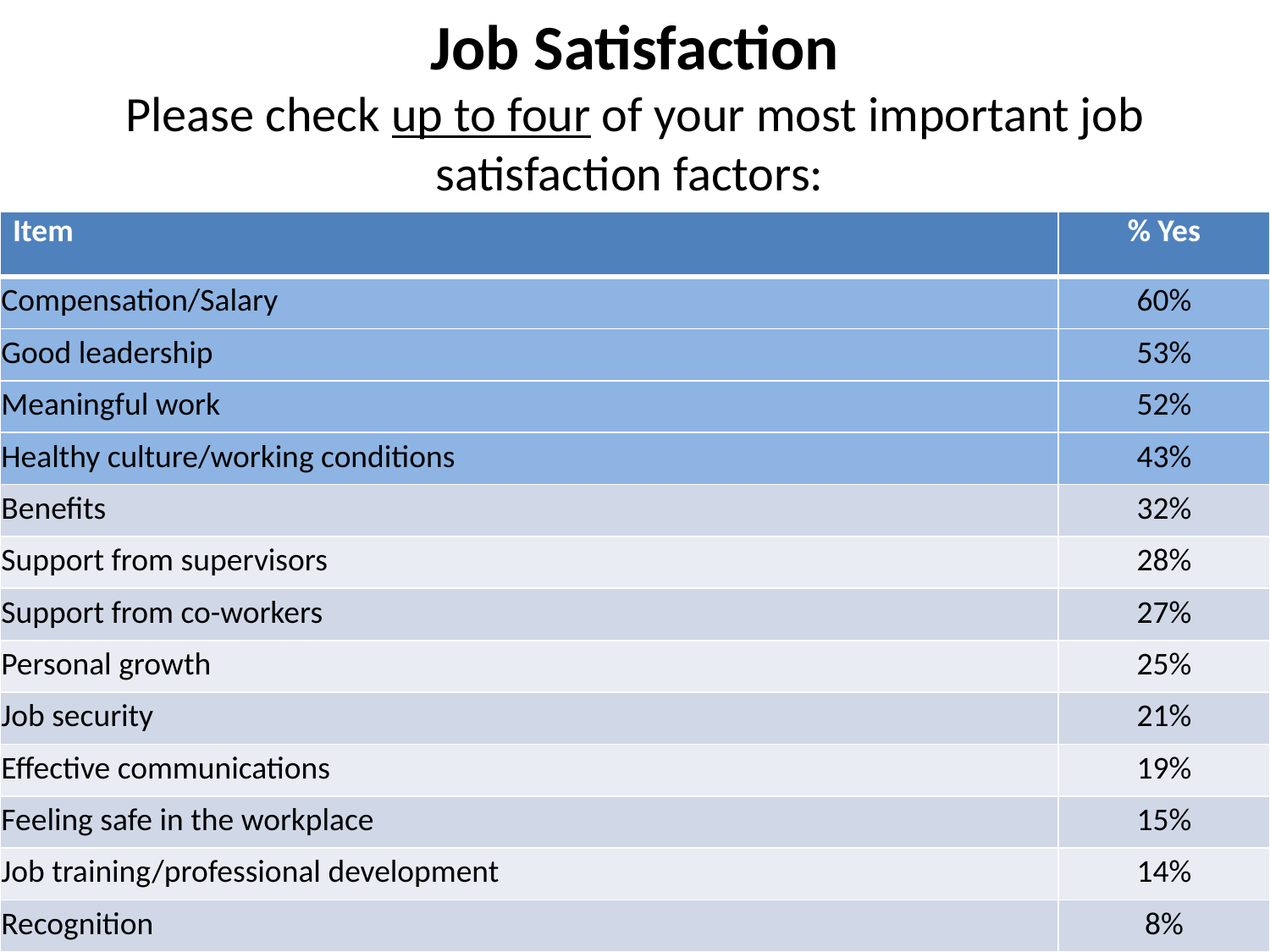

# Job Satisfaction Please check up to four of your most important job satisfaction factors:
| Item | % Yes |
| --- | --- |
| Compensation/Salary | 60% |
| Good leadership | 53% |
| Meaningful work | 52% |
| Healthy culture/working conditions | 43% |
| Benefits | 32% |
| Support from supervisors | 28% |
| Support from co-workers | 27% |
| Personal growth | 25% |
| Job security | 21% |
| Effective communications | 19% |
| Feeling safe in the workplace | 15% |
| Job training/professional development | 14% |
| Recognition | 8% |